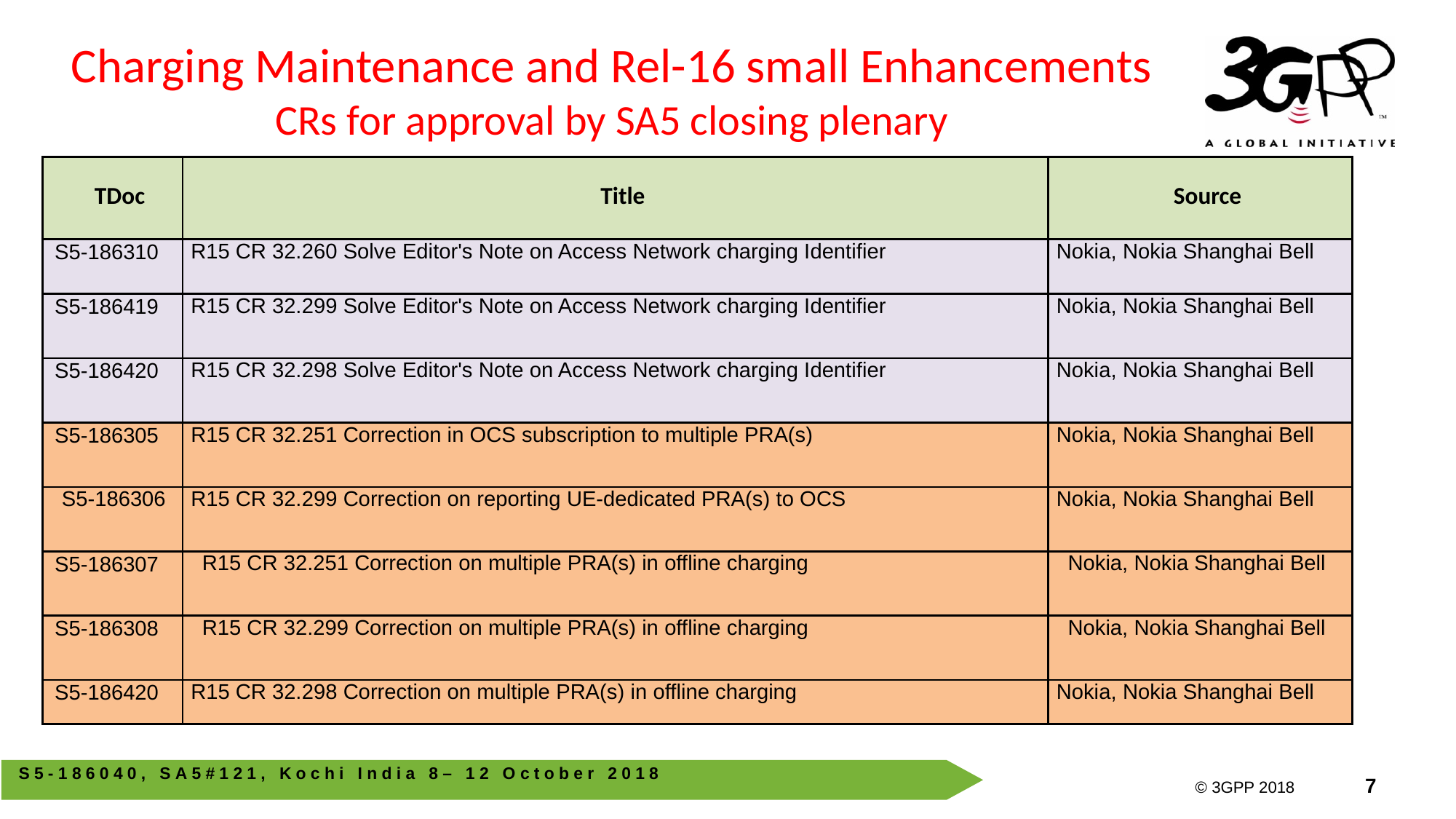

Charging Maintenance and Rel-16 small Enhancements CRs for approval by SA5 closing plenary
| TDoc | Title | Source |
| --- | --- | --- |
| S5-186310 | R15 CR 32.260 Solve Editor's Note on Access Network charging Identifier | Nokia, Nokia Shanghai Bell |
| S5-186419 | R15 CR 32.299 Solve Editor's Note on Access Network charging Identifier | Nokia, Nokia Shanghai Bell |
| S5-186420 | R15 CR 32.298 Solve Editor's Note on Access Network charging Identifier | Nokia, Nokia Shanghai Bell |
| S5-186305 | R15 CR 32.251 Correction in OCS subscription to multiple PRA(s) | Nokia, Nokia Shanghai Bell |
| S5-186306 | R15 CR 32.299 Correction on reporting UE-dedicated PRA(s) to OCS | Nokia, Nokia Shanghai Bell |
| S5-186307 | R15 CR 32.251 Correction on multiple PRA(s) in offline charging | Nokia, Nokia Shanghai Bell |
| S5-186308 | R15 CR 32.299 Correction on multiple PRA(s) in offline charging | Nokia, Nokia Shanghai Bell |
| S5-186420 | R15 CR 32.298 Correction on multiple PRA(s) in offline charging | Nokia, Nokia Shanghai Bell |